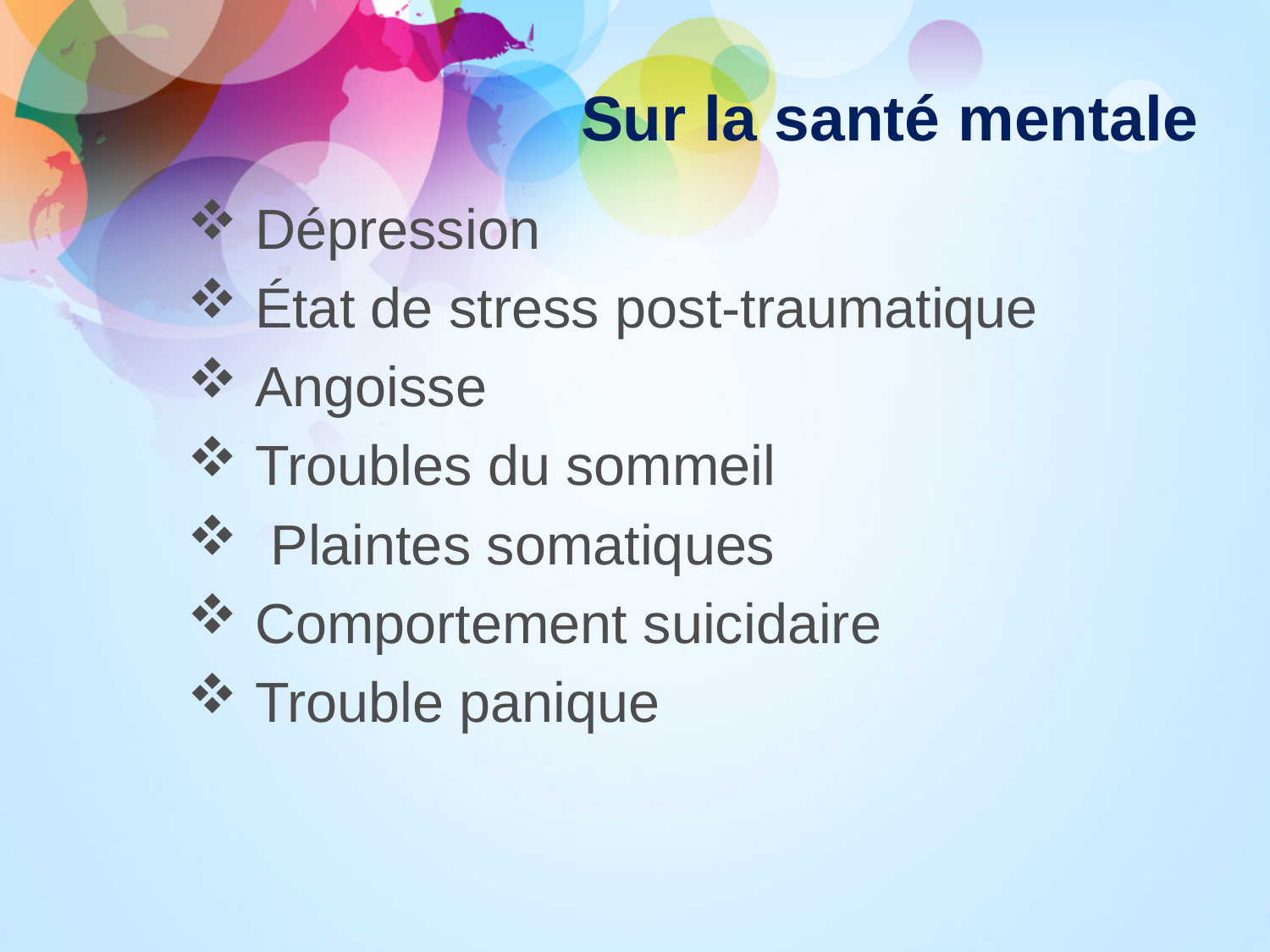

# Sur la santé mentale
 Dépression
 État de stress post-traumatique
 Angoisse
 Troubles du sommeil
  Plaintes somatiques
 Comportement suicidaire
 Trouble panique